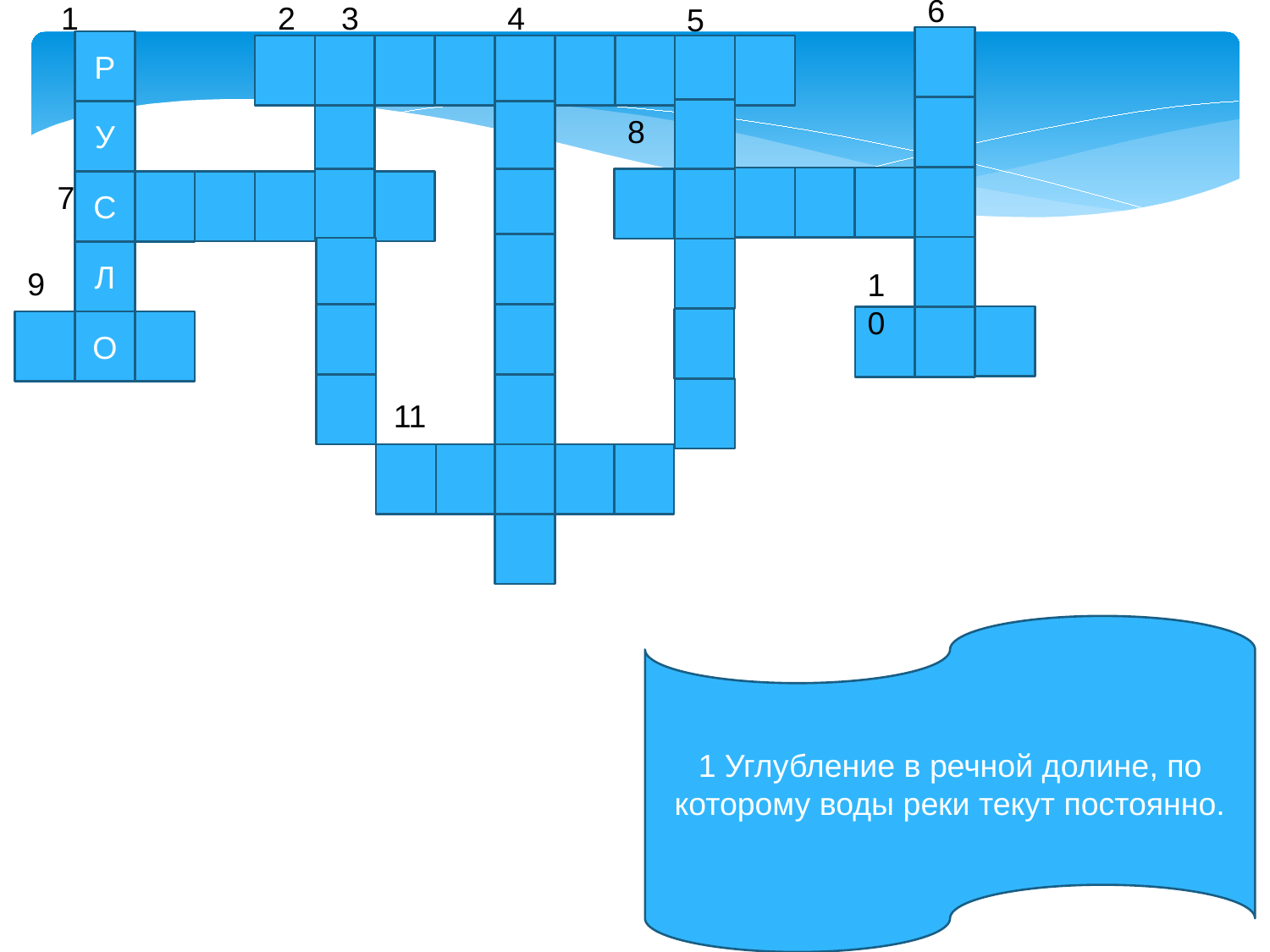

6
1
2
3
4
5

Р

У

8

7
С

Л
9
10

О

11

1 Углубление в речной долине, по которому воды реки текут постоянно.